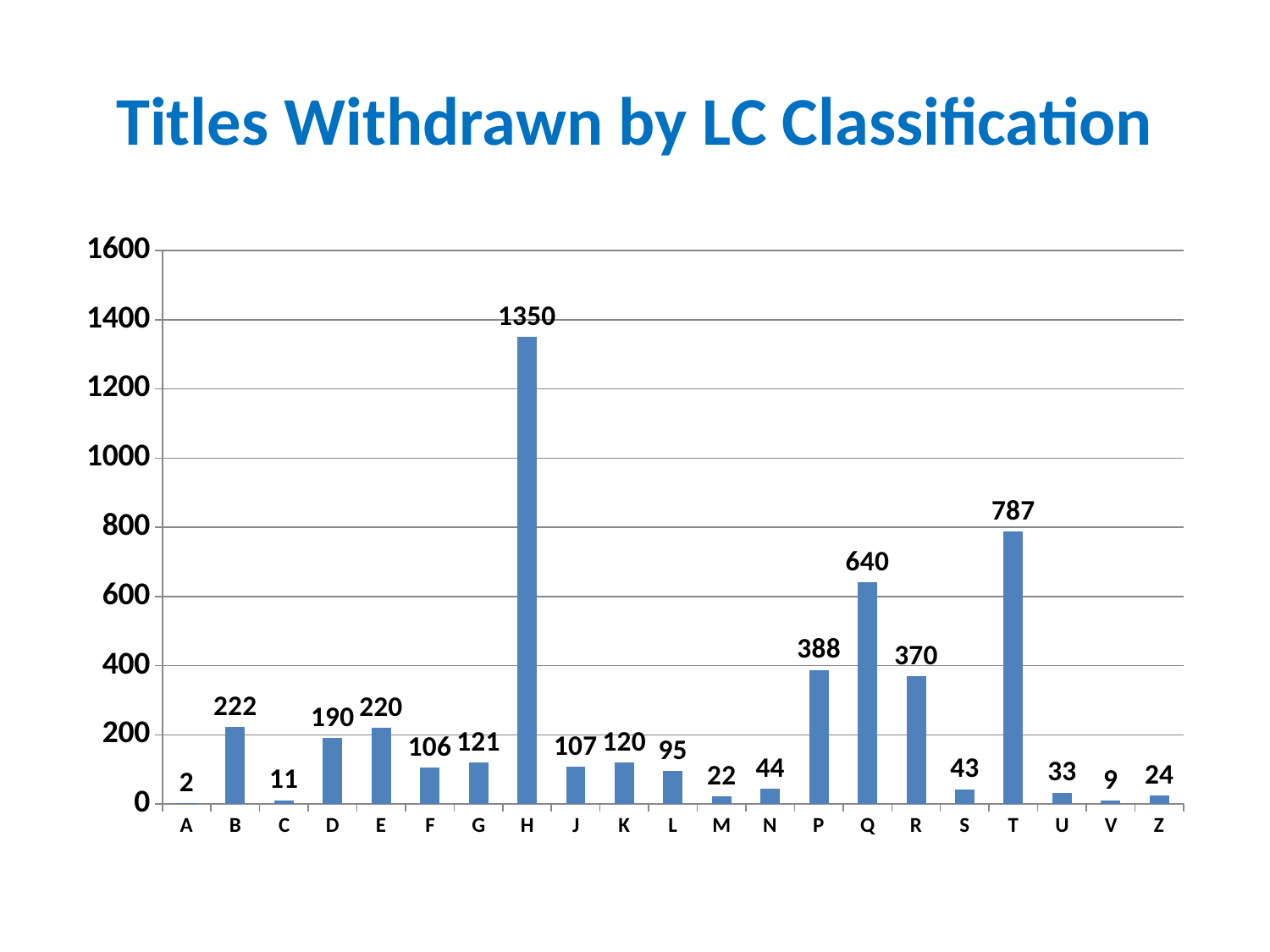

# Titles Withdrawn by LC Classification

### Chart

| Category | Column1 |
|---|---|
| A | 2.0 |
| B | 222.0 |
| C | 11.0 |
| D | 190.0 |
| E | 220.0 |
| F | 106.0 |
| G | 121.0 |
| H | 1350.0 |
| J | 107.0 |
| K | 120.0 |
| L | 95.0 |
| M | 22.0 |
| N | 44.0 |
| P | 388.0 |
| Q | 640.0 |
| R | 370.0 |
| S | 43.0 |
| T | 787.0 |
| U | 33.0 |
| V | 9.0 |
| Z | 24.0 |